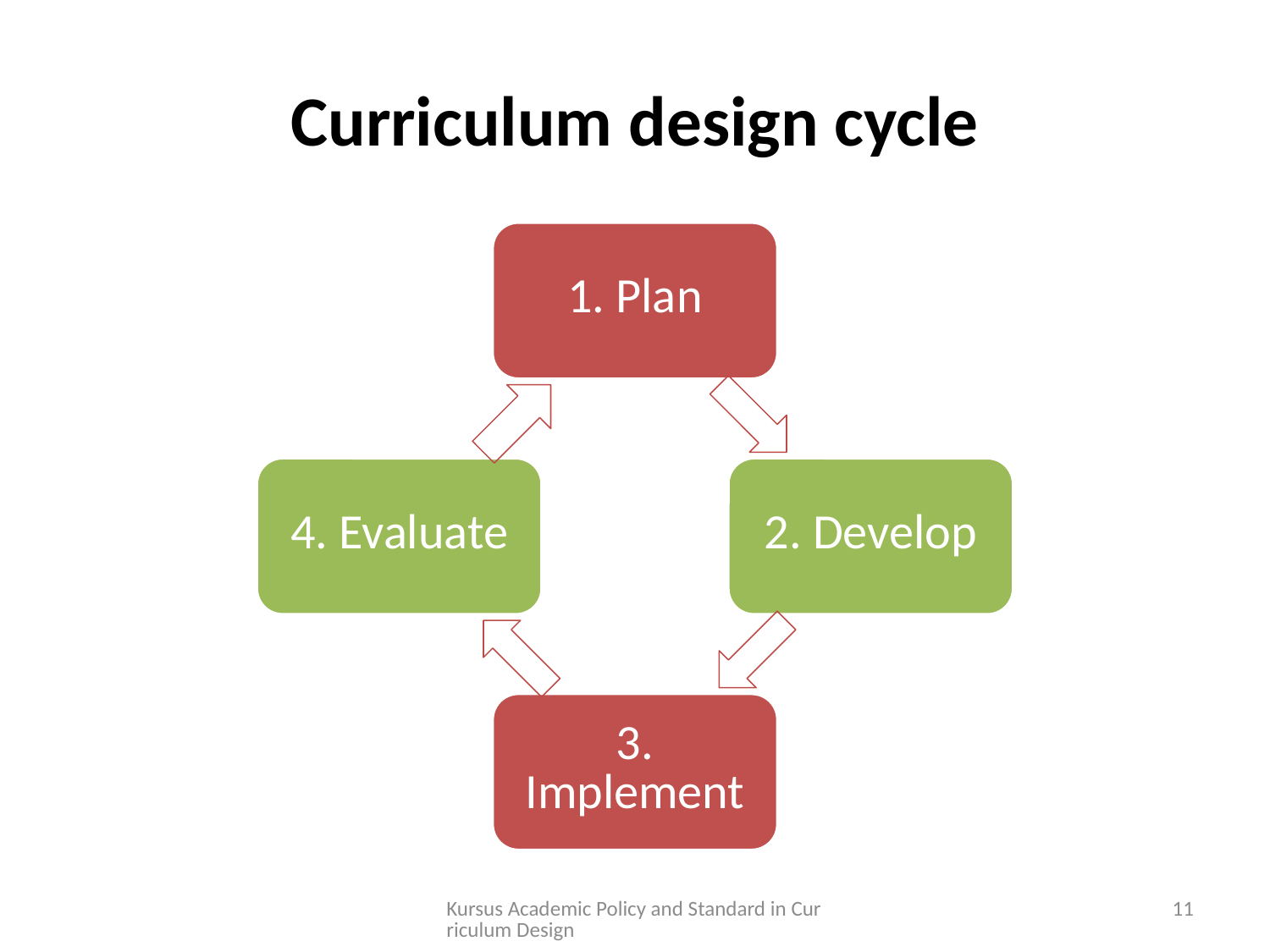

# Curriculum design cycle
1. Plan
2. Develop
3. Implement
4. Evaluate
Kursus Academic Policy and Standard in Curriculum Design
11